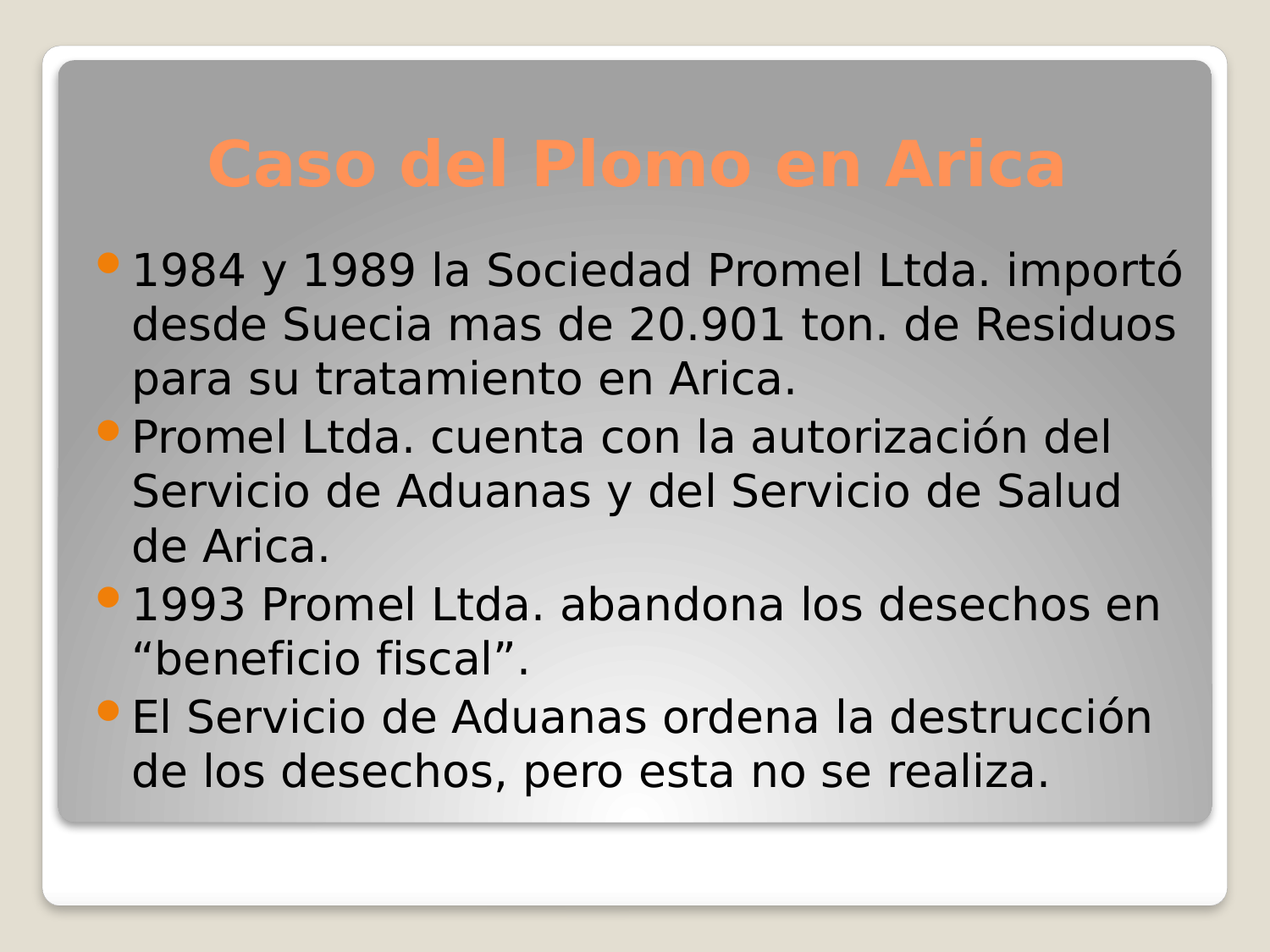

# Caso del Plomo en Arica
1984 y 1989 la Sociedad Promel Ltda. importó desde Suecia mas de 20.901 ton. de Residuos para su tratamiento en Arica.
Promel Ltda. cuenta con la autorización del Servicio de Aduanas y del Servicio de Salud de Arica.
1993 Promel Ltda. abandona los desechos en “beneficio fiscal”.
El Servicio de Aduanas ordena la destrucción de los desechos, pero esta no se realiza.